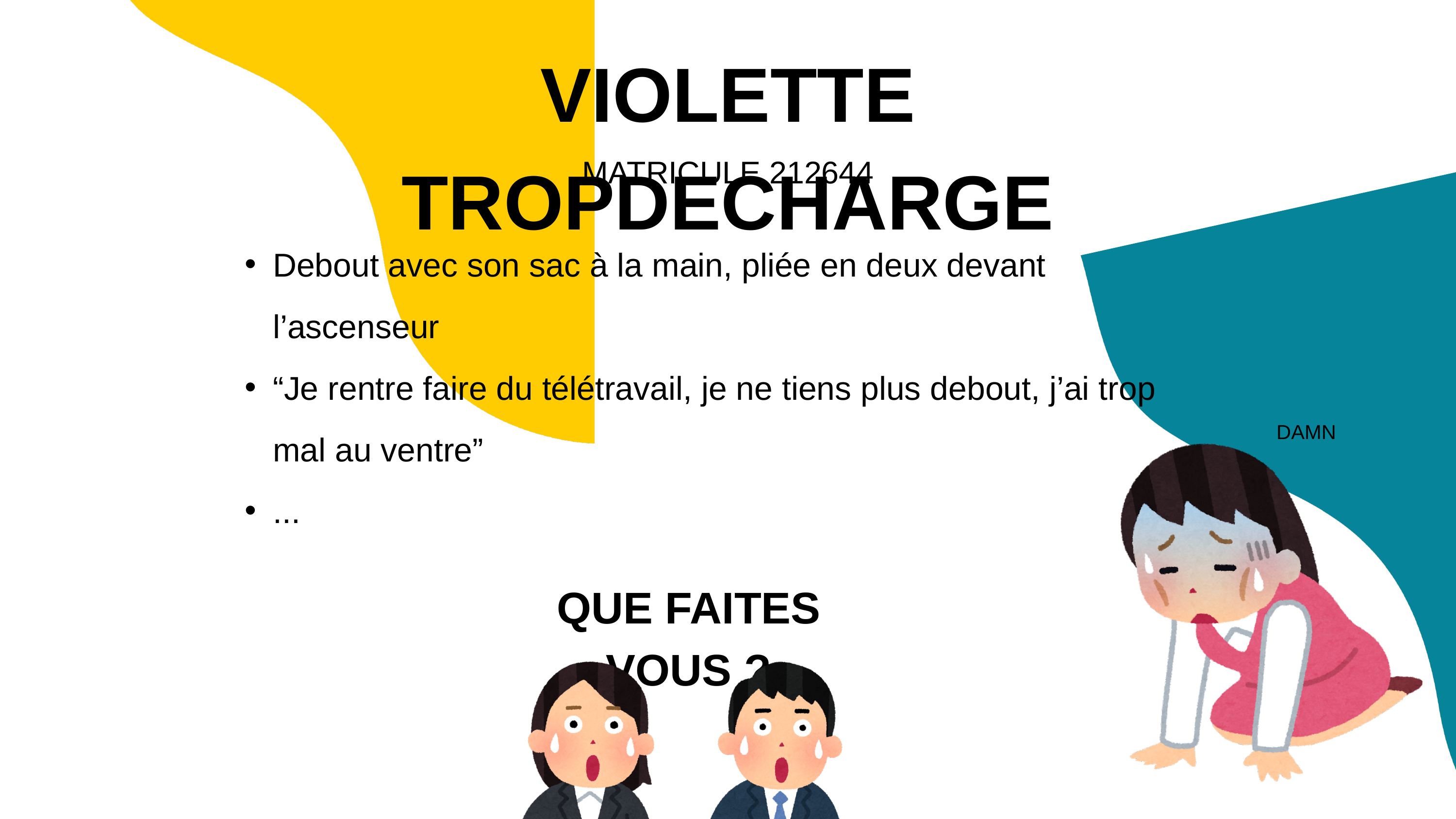

VIOLETTE TROPDECHARGE
MATRICULE 212644
Debout avec son sac à la main, pliée en deux devant l’ascenseur
“Je rentre faire du télétravail, je ne tiens plus debout, j’ai trop mal au ventre”
...

DAMN

QUE FAITES VOUS ?